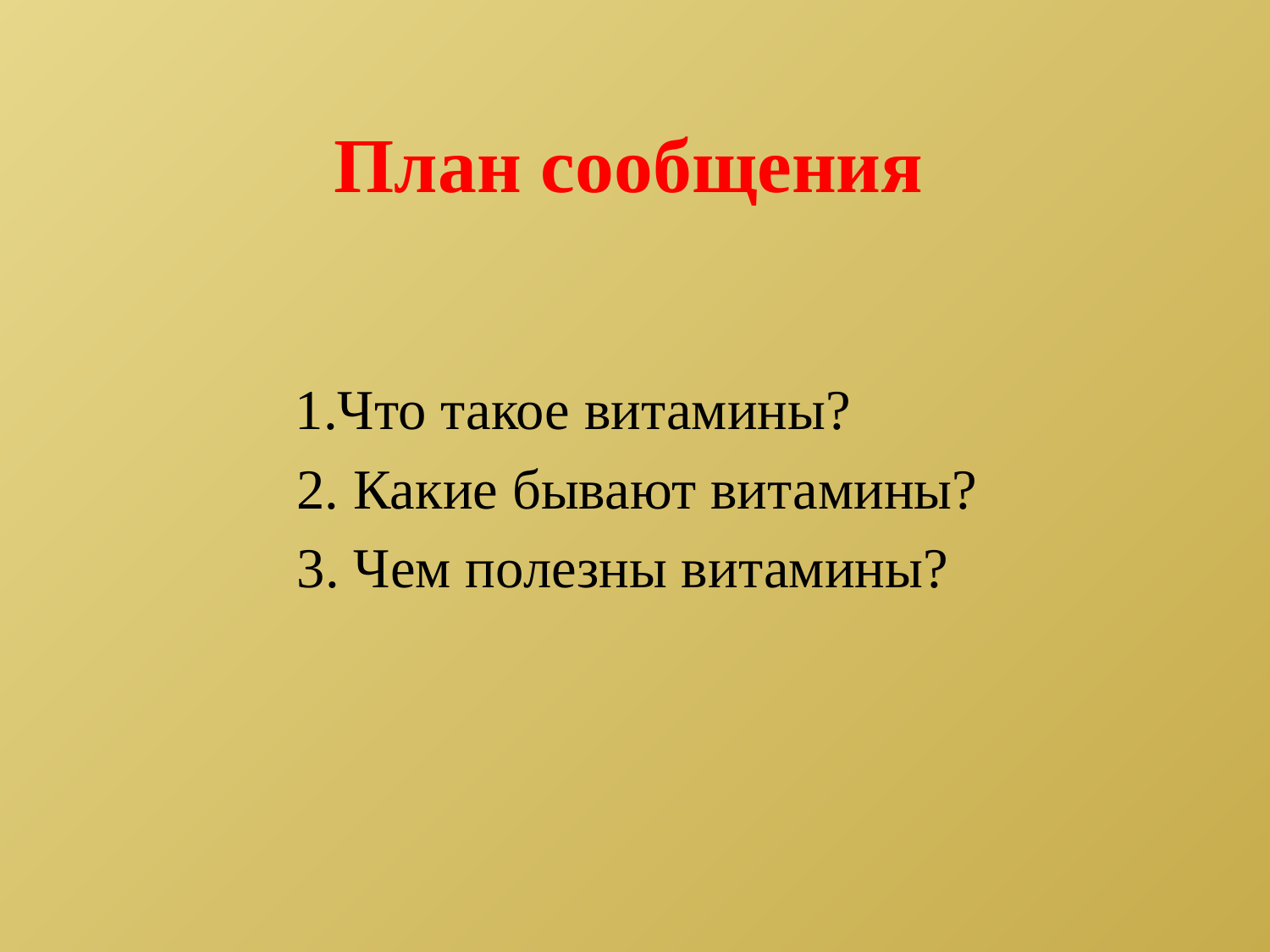

# План сообщения
1.Что такое витамины?
         2. Какие бывают витамины?
       3. Чем полезны витамины?